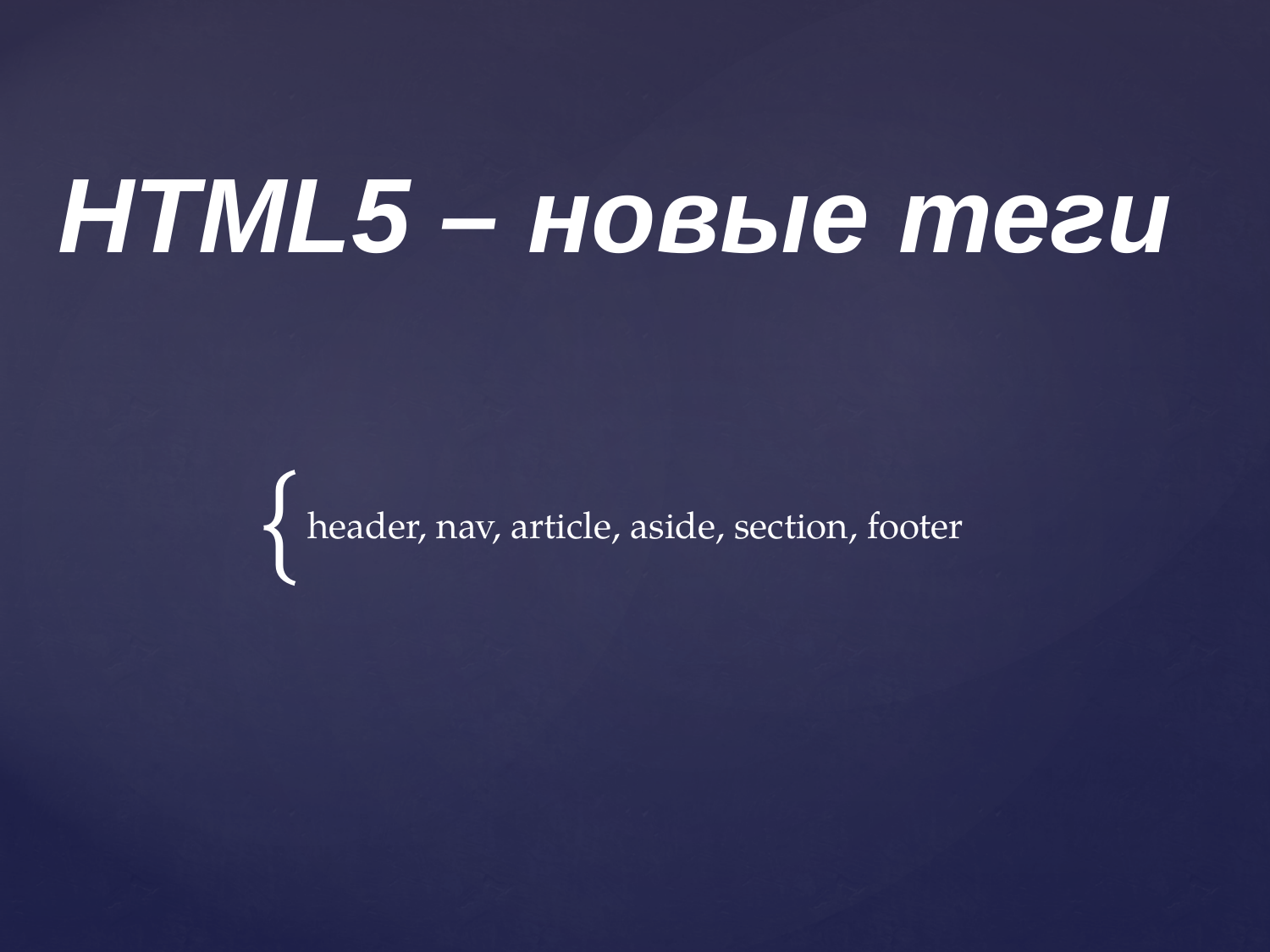

# HTML5 – новые теги
header, nav, article, aside, section, footer